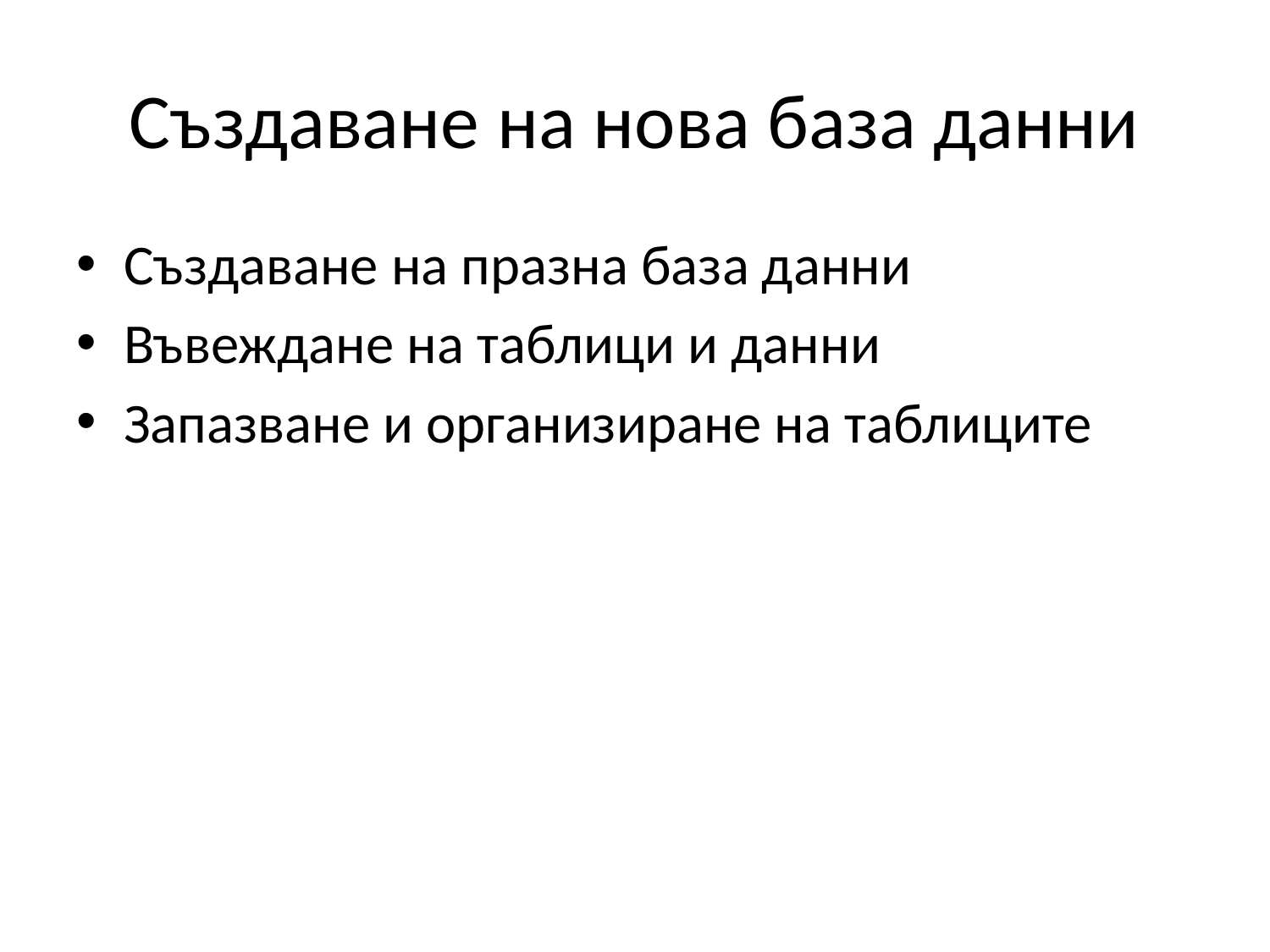

# Създаване на нова база данни
Създаване на празна база данни
Въвеждане на таблици и данни
Запазване и организиране на таблиците